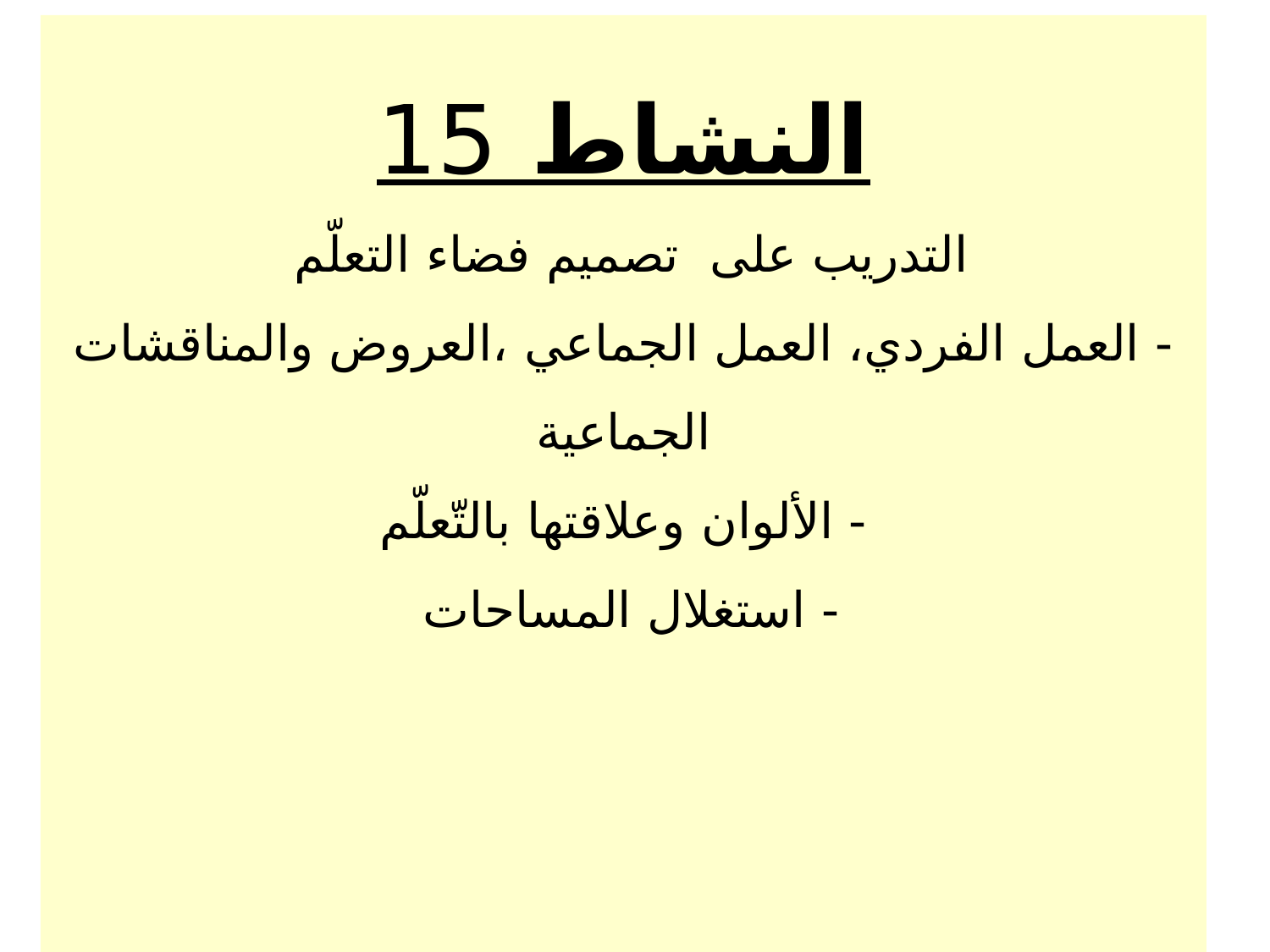

النشاط 15
التدريب على  تصميم فضاء التعلّم
- العمل الفردي، العمل الجماعي ،العروض والمناقشات الجماعية
- الألوان وعلاقتها بالتّعلّم
- استغلال المساحات

التعليميّة  - المناهجُ الدّراسيّة
50